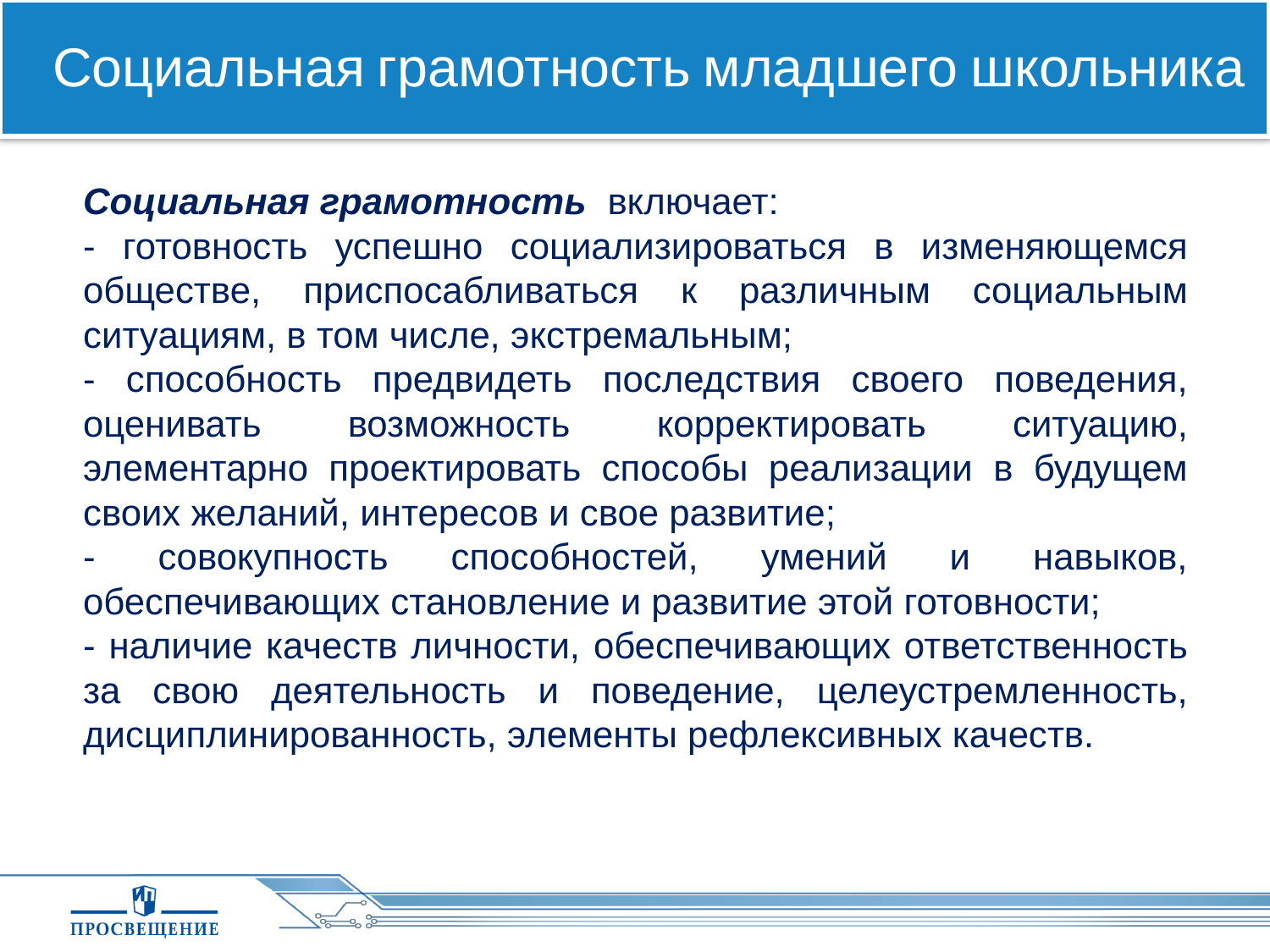

Социальная грамотность младшего школьника
Социальная грамотность  включает:
- готовность успешно социализироваться в изменяющемся обществе, приспосабливаться к различным социальным ситуациям, в том числе, экстремальным;
- способность предвидеть последствия своего поведения, оценивать возможность корректировать ситуацию, элементарно проектировать способы реализации в будущем своих желаний, интересов и свое развитие;
- совокупность способностей, умений и навыков, обеспечивающих становление и развитие этой готовности;
- наличие качеств личности, обеспечивающих ответственность за свою деятельность и поведение, целеустремленность, дисциплинированность, элементы рефлексивных качеств.